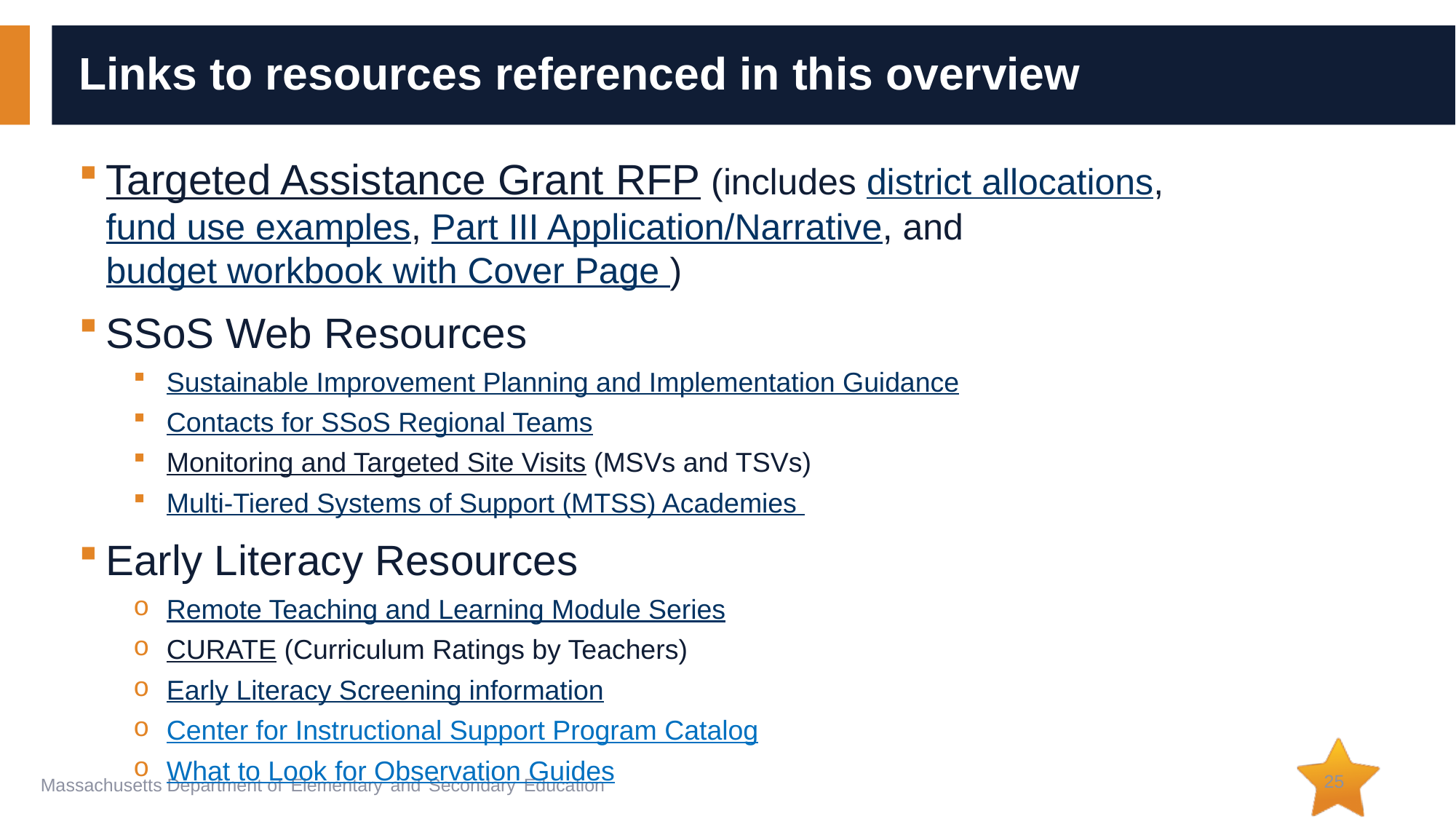

# Links to resources referenced in this overview
Targeted Assistance Grant RFP (includes district allocations, fund use examples, Part III Application/Narrative, and budget workbook with Cover Page )
SSoS Web Resources
Sustainable Improvement Planning and Implementation Guidance
Contacts for SSoS Regional Teams
Monitoring and Targeted Site Visits (MSVs and TSVs)
Multi-Tiered Systems of Support (MTSS) Academies
Early Literacy Resources
Remote Teaching and Learning Module Series
CURATE (Curriculum Ratings by Teachers)
Early Literacy Screening information
Center for Instructional Support Program Catalog
What to Look for Observation Guides

25